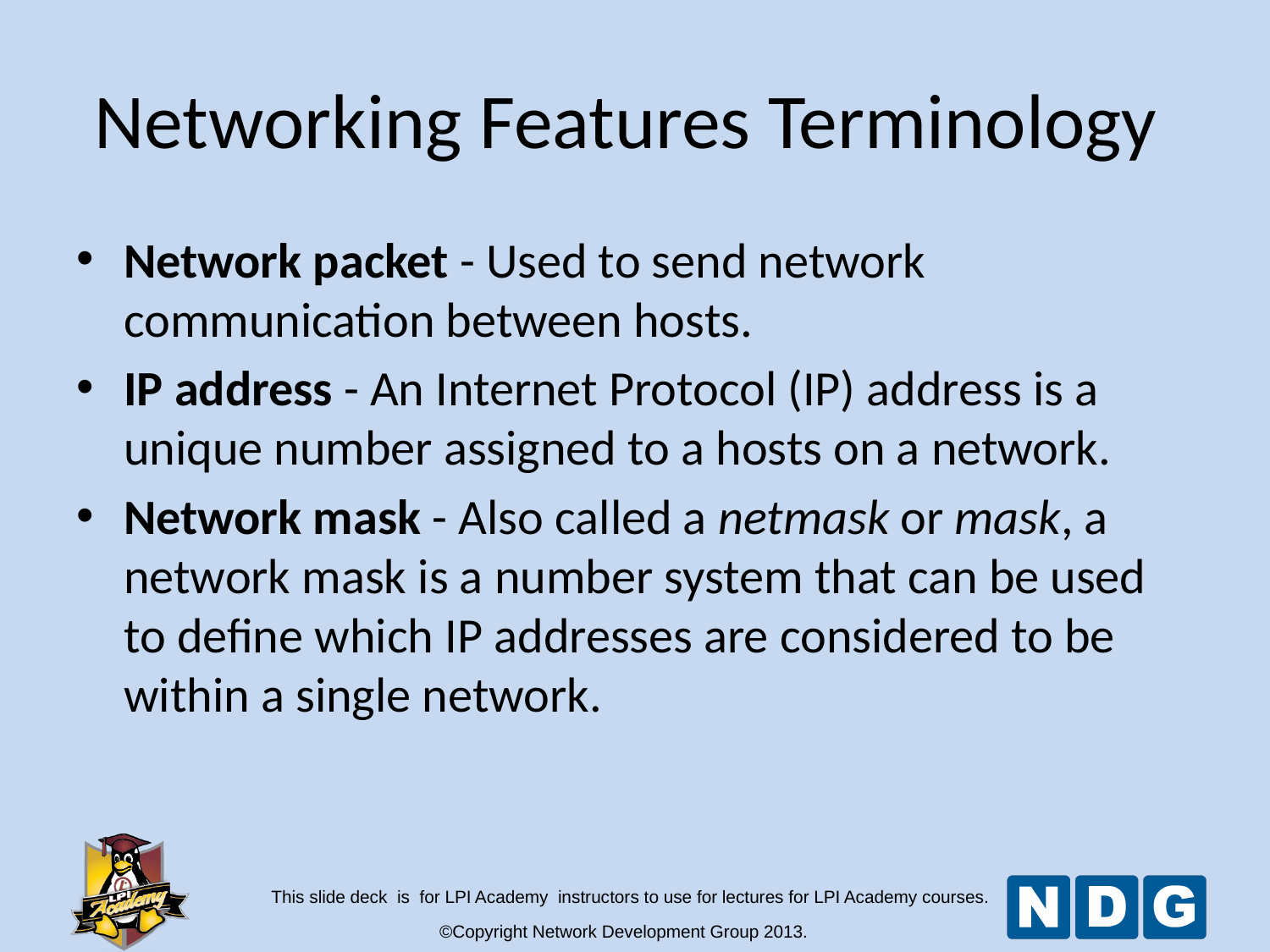

Networking Features Terminology
Network packet - Used to send network communication between hosts.
IP address - An Internet Protocol (IP) address is a unique number assigned to a hosts on a network.
Network mask - Also called a netmask or mask, a network mask is a number system that can be used to define which IP addresses are considered to be within a single network.